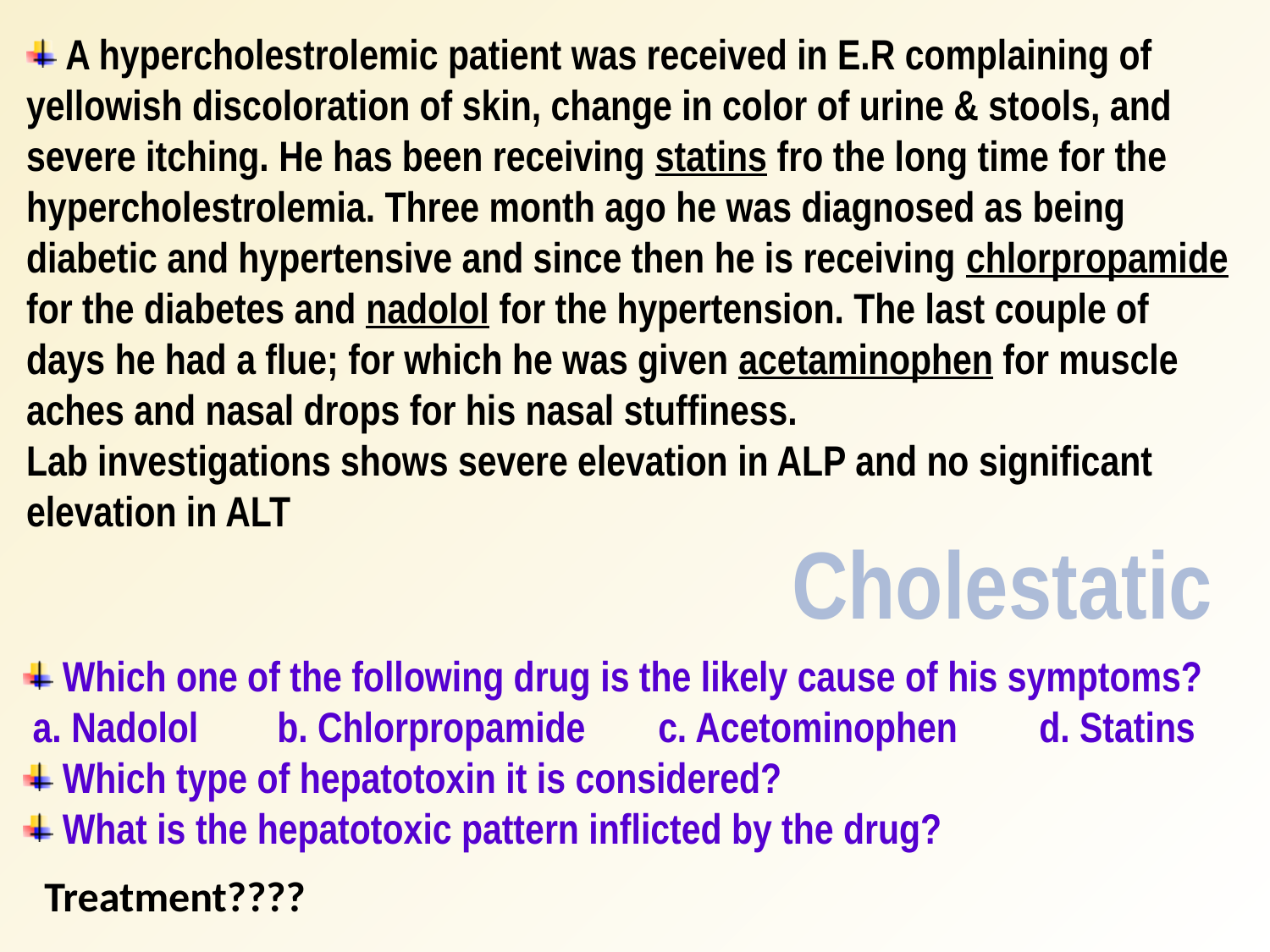

A hypercholestrolemic patient was received in E.R complaining of  yellowish discoloration of skin, change in color of urine & stools, and severe itching. He has been receiving statins fro the long time for the hypercholestrolemia. Three month ago he was diagnosed as being diabetic and hypertensive and since then he is receiving chlorpropamide for the diabetes and nadolol for the hypertension. The last couple of days he had a flue; for which he was given acetaminophen for muscle aches and nasal drops for his nasal stuffiness.
Lab investigations shows severe elevation in ALP and no significant elevation in ALT
Cholestatic

 Which one of the following drug is the likely cause of his symptoms?
 a. Nadolol	b. Chlorpropamide	c. Acetominophen 	d. Statins
 Which type of hepatotoxin it is considered?
 What is the hepatotoxic pattern inflicted by the drug?
Treatment????